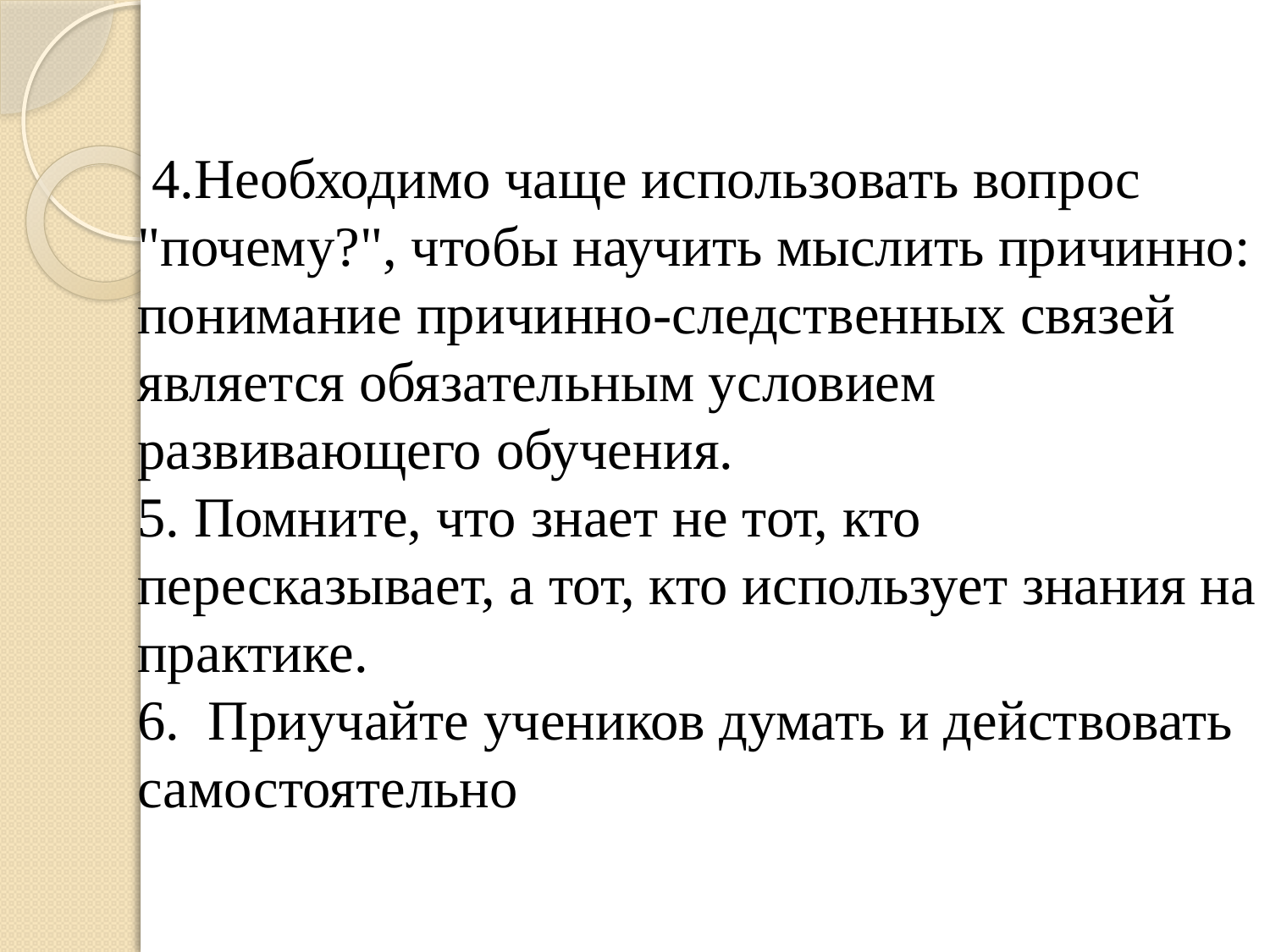

4.Необходимо чаще использовать вопрос "почему?", чтобы научить мыслить причинно: понимание причинно-следственных связей является обязательным условием развивающего обучения.
5. Помните, что знает не тот, кто пересказывает, а тот, кто использует знания на практике.
6.  Приучайте учеников думать и действовать самостоятельно